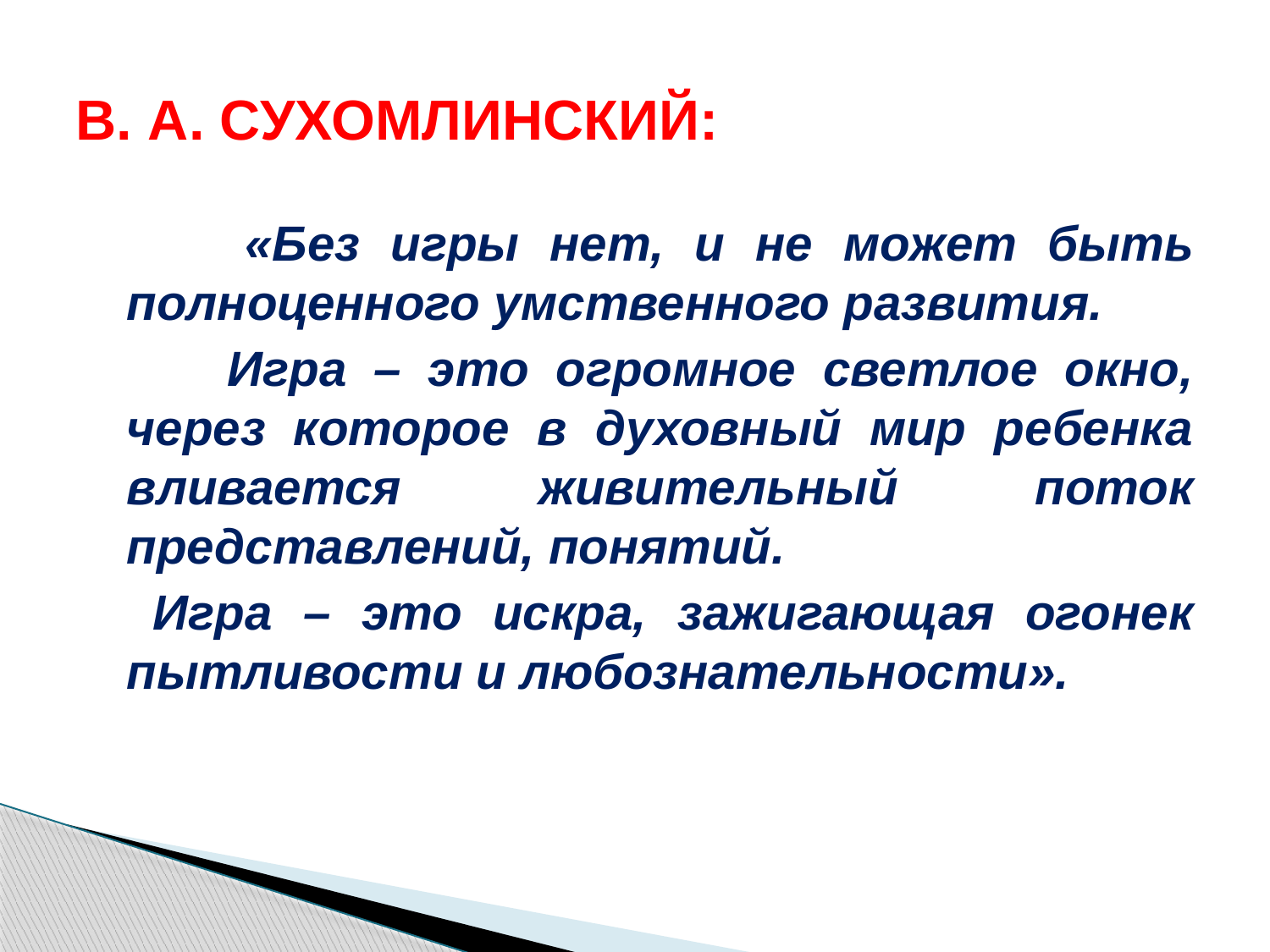

# В. А. СУХОМЛИНСКИЙ:
     «Без игры нет, и не может быть полноценного умственного развития.
     Игра – это огромное светлое окно, через которое в духовный мир ребенка вливается живительный поток представлений, понятий.
  Игра – это искра, зажигающая огонек пытливости и любознательности».